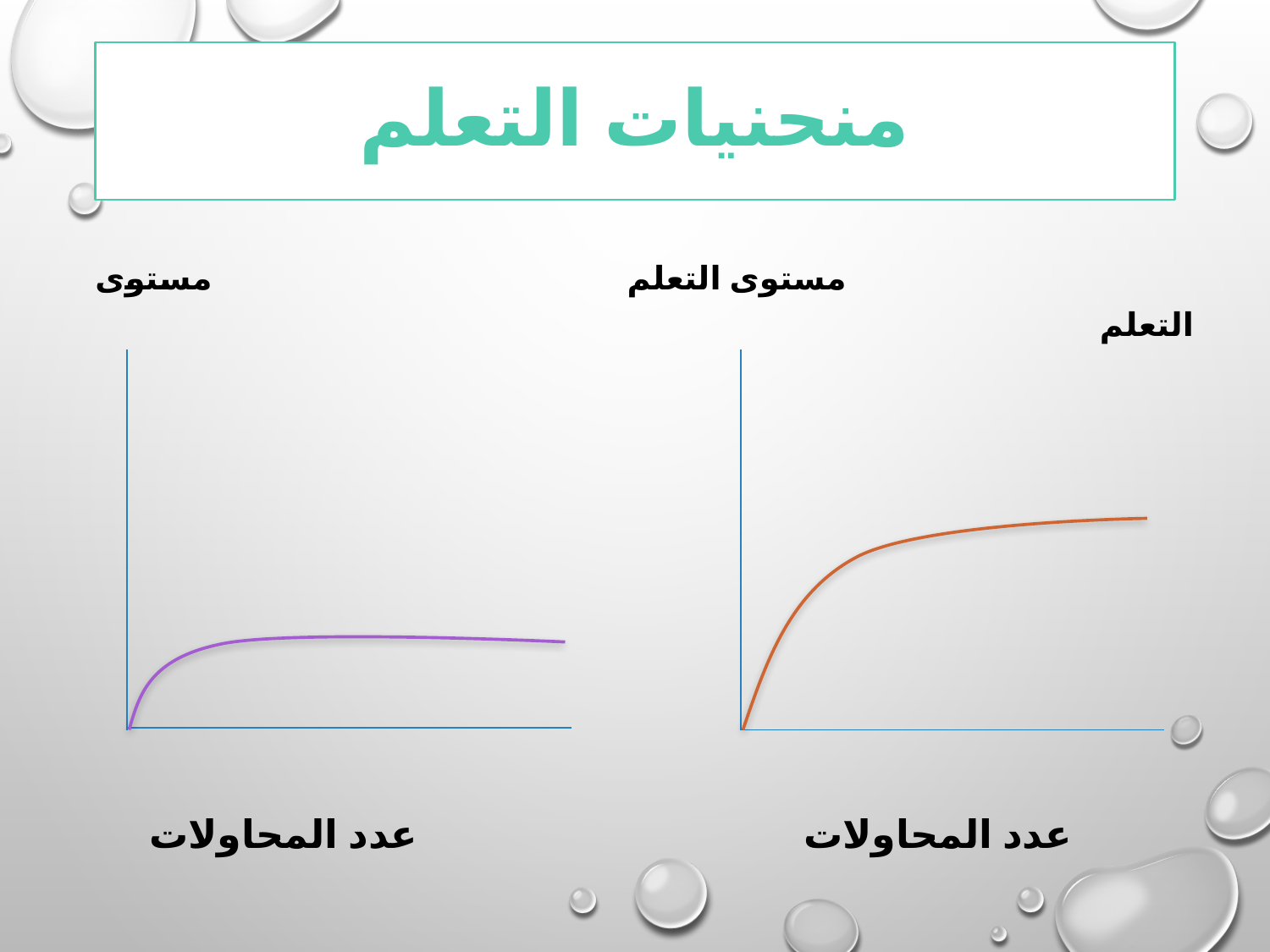

# منحنيات التعلم
                                         مستوى التعلم                                                 مستوى التعلم

            عدد المحاولات                                      عدد المحاولات